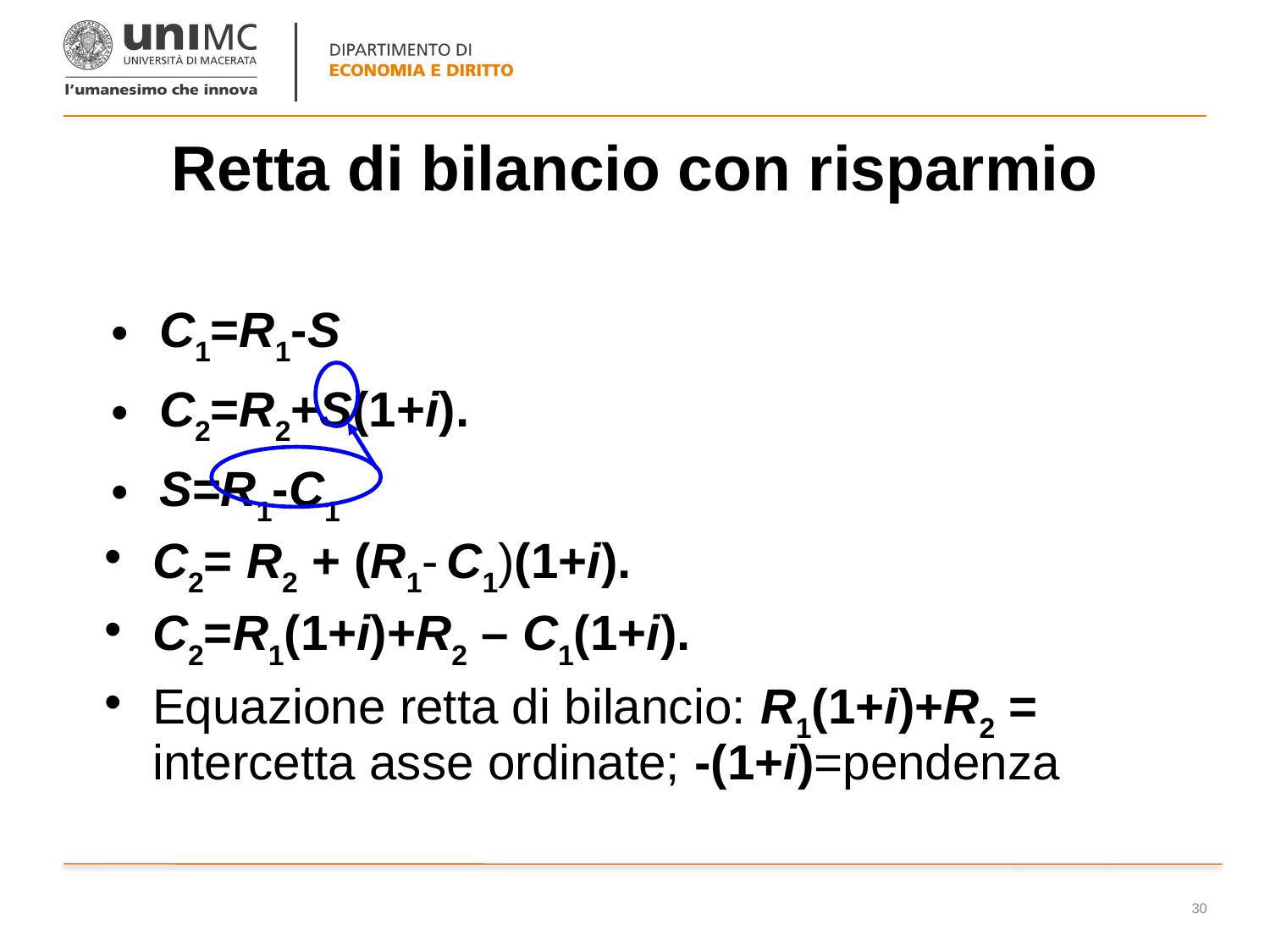

# Retta di bilancio con risparmio
C1=R1-S
C2=R2+S(1+i).
S=R1-C1

C2= R2 + (R1- C1)(1+i).
C2=R1(1+i)+R2 – C1(1+i).
Equazione retta di bilancio: R1(1+i)+R2 = intercetta asse ordinate; -(1+i)=pendenza
30